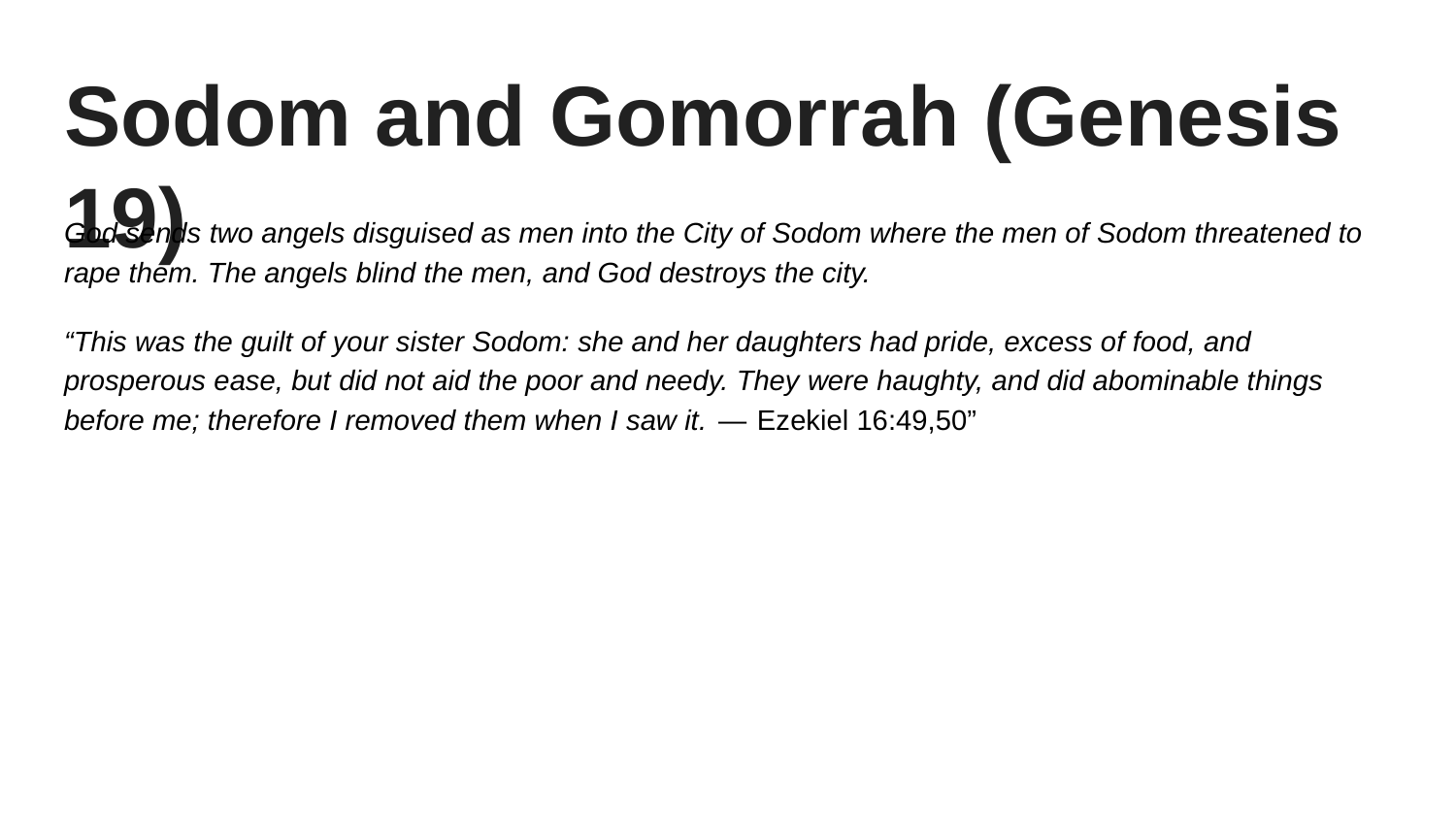

# Sodom and Gomorrah (Genesis 19)
God sends two angels disguised as men into the City of Sodom where the men of Sodom threatened to rape them. The angels blind the men, and God destroys the city.

“This was the guilt of your sister Sodom: she and her daughters had pride, excess of food, and prosperous ease, but did not aid the poor and needy. They were haughty, and did abominable things before me; therefore I removed them when I saw it.  —  Ezekiel 16:49,50”